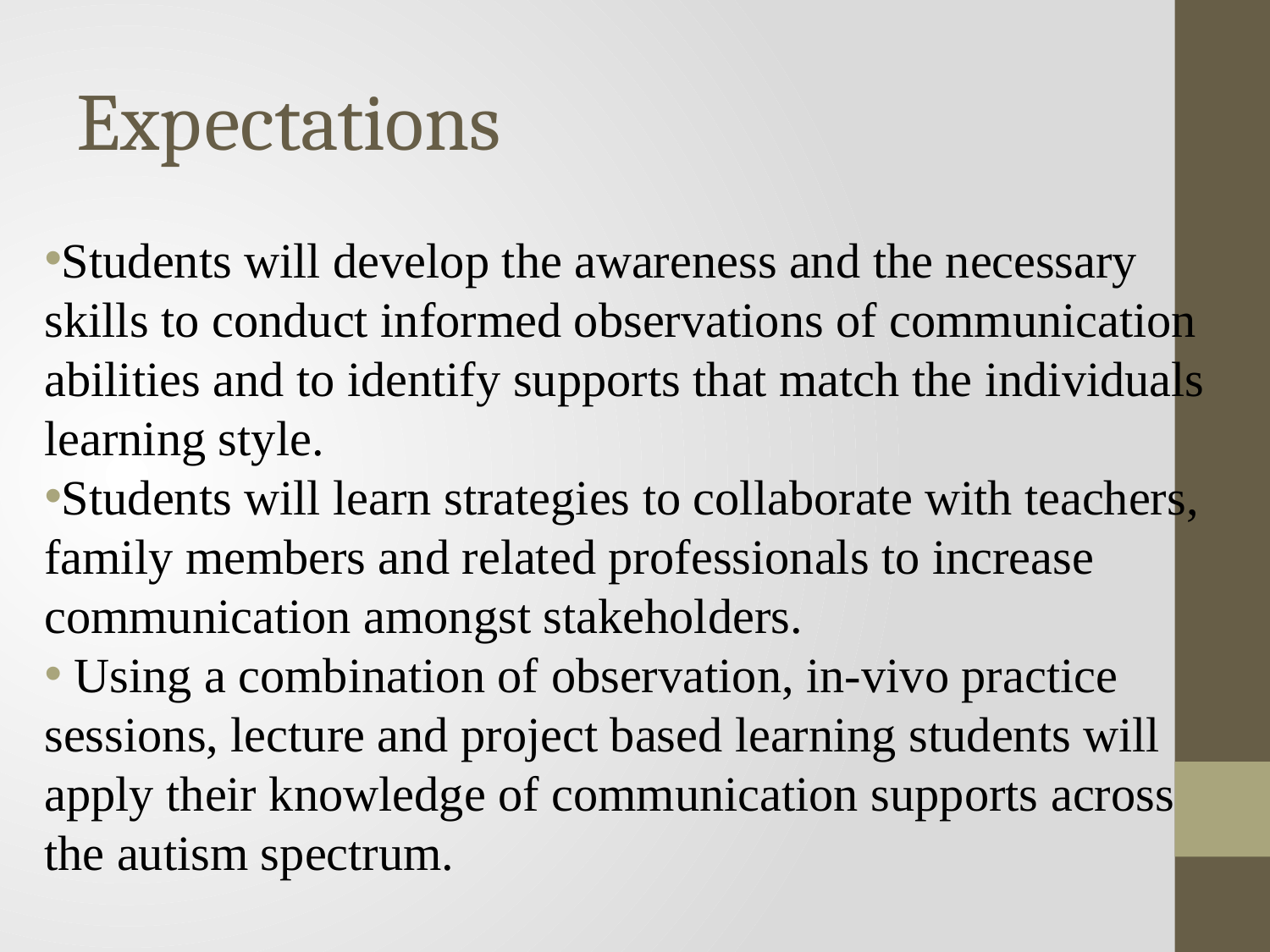

# Expectations
Students will develop the awareness and the necessary skills to conduct informed observations of communication abilities and to identify supports that match the individuals learning style.
Students will learn strategies to collaborate with teachers, family members and related professionals to increase communication amongst stakeholders.
 Using a combination of observation, in-vivo practice sessions, lecture and project based learning students will apply their knowledge of communication supports across the autism spectrum.